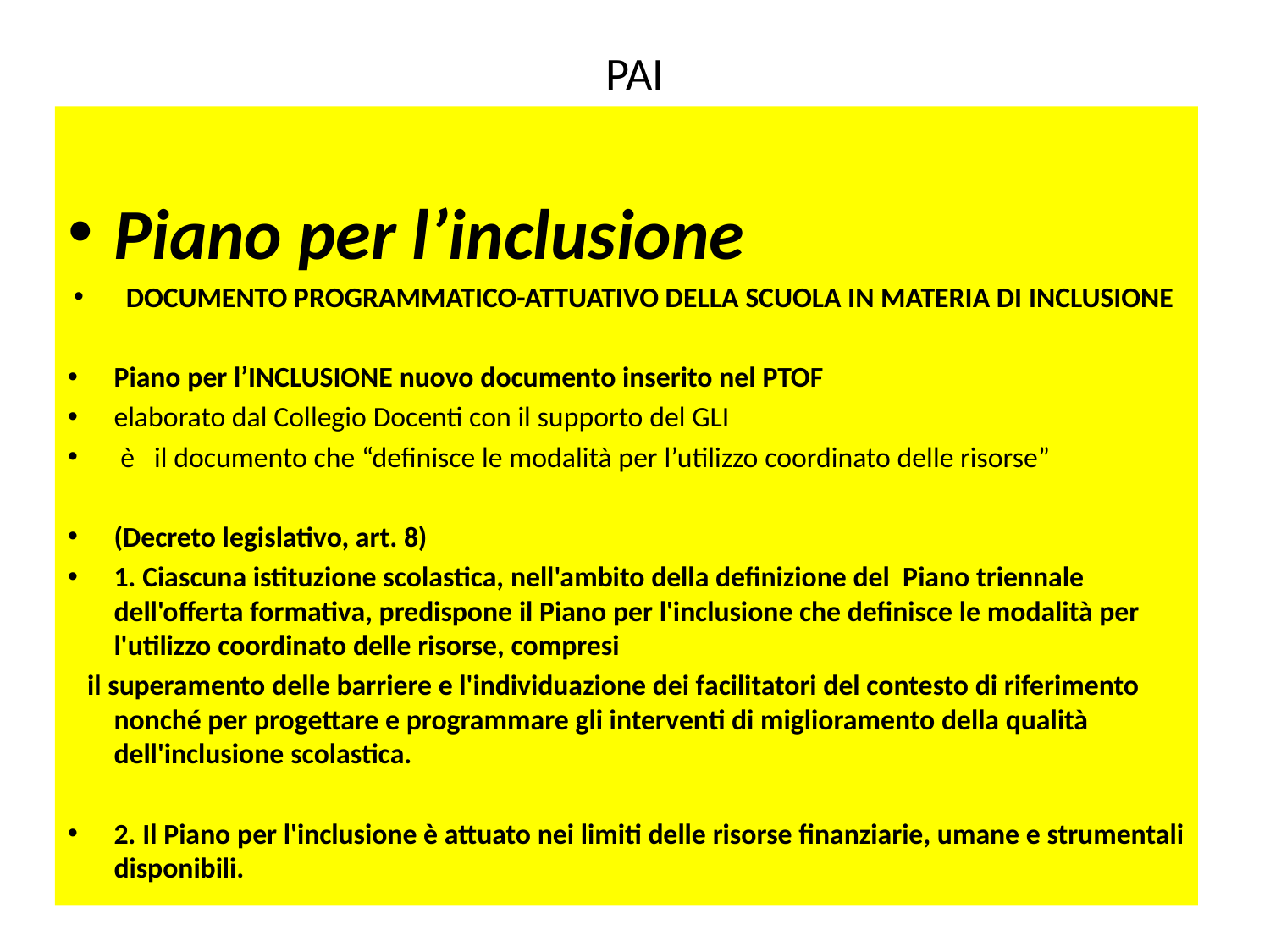

# PAI

Piano per l’inclusione
DOCUMENTO PROGRAMMATICO-ATTUATIVO DELLA SCUOLA IN MATERIA DI INCLUSIONE

Piano per l’INCLUSIONE nuovo documento inserito nel PTOF
elaborato dal Collegio Docenti con il supporto del GLI
 è   il documento che “definisce le modalità per l’utilizzo coordinato delle risorse”

(Decreto legislativo, art. 8)
1. Ciascuna istituzione scolastica, nell'ambito della definizione del  Piano triennale dell'offerta formativa, predispone il Piano per l'inclusione che definisce le modalità per l'utilizzo coordinato delle risorse, compresi
   il superamento delle barriere e l'individuazione dei facilitatori del contesto di riferimento nonché per progettare e programmare gli interventi di miglioramento della qualità dell'inclusione scolastica.

2. Il Piano per l'inclusione è attuato nei limiti delle risorse finanziarie, umane e strumentali disponibili.